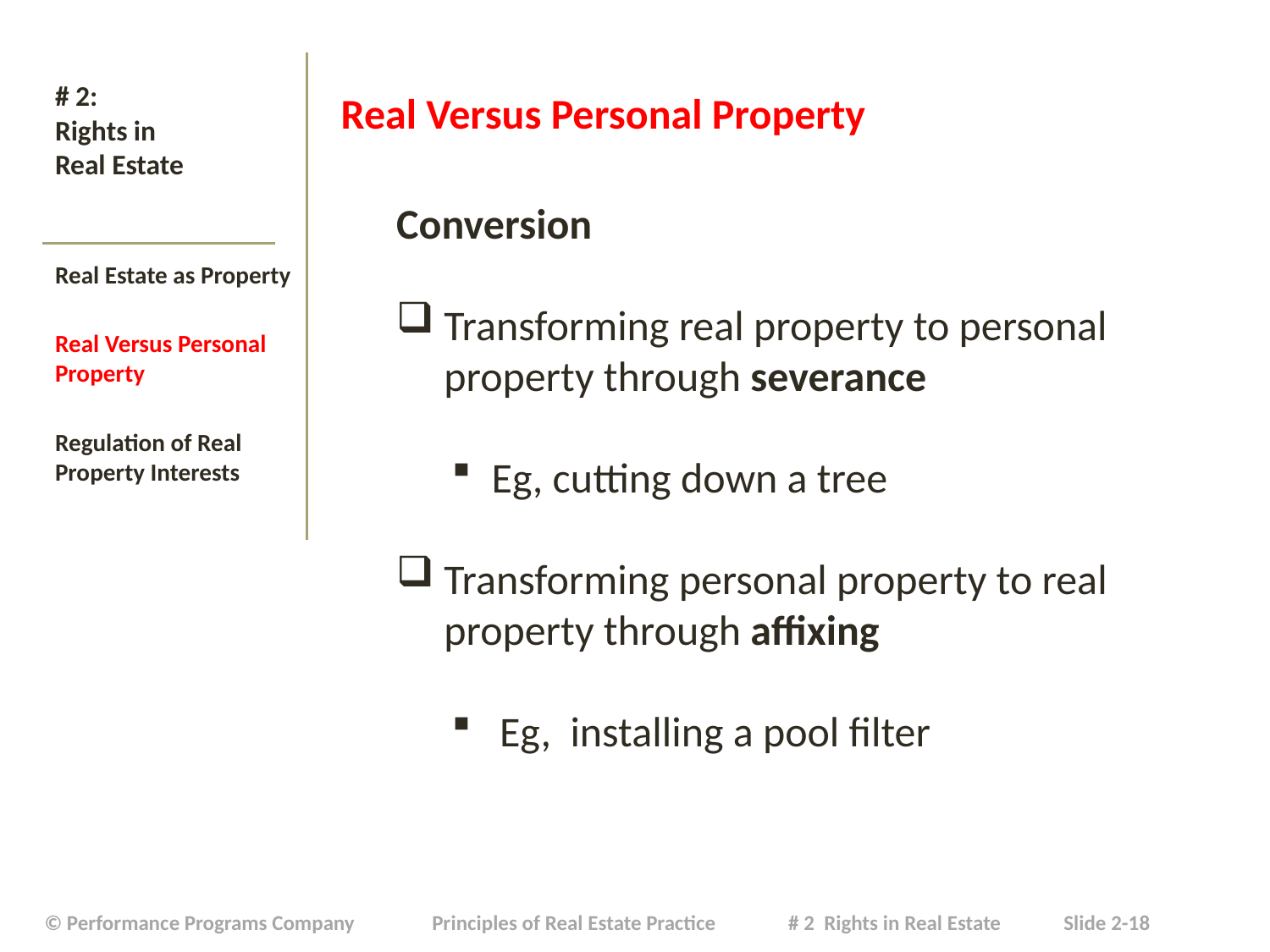

# # 2: Rights in Real Estate

Real Versus Personal Property

Conversion

Transforming real property to personal property through severance
Eg, cutting down a tree
Transforming personal property to real property through affixing
Eg,  installing a pool filter

Real Estate as Property

Real Versus Personal Property

Regulation of Real Property Interests

| © Performance Programs Company Principles of Real Estate Practice # 2 Rights in Real Estate Slide 2-18 |
| --- |